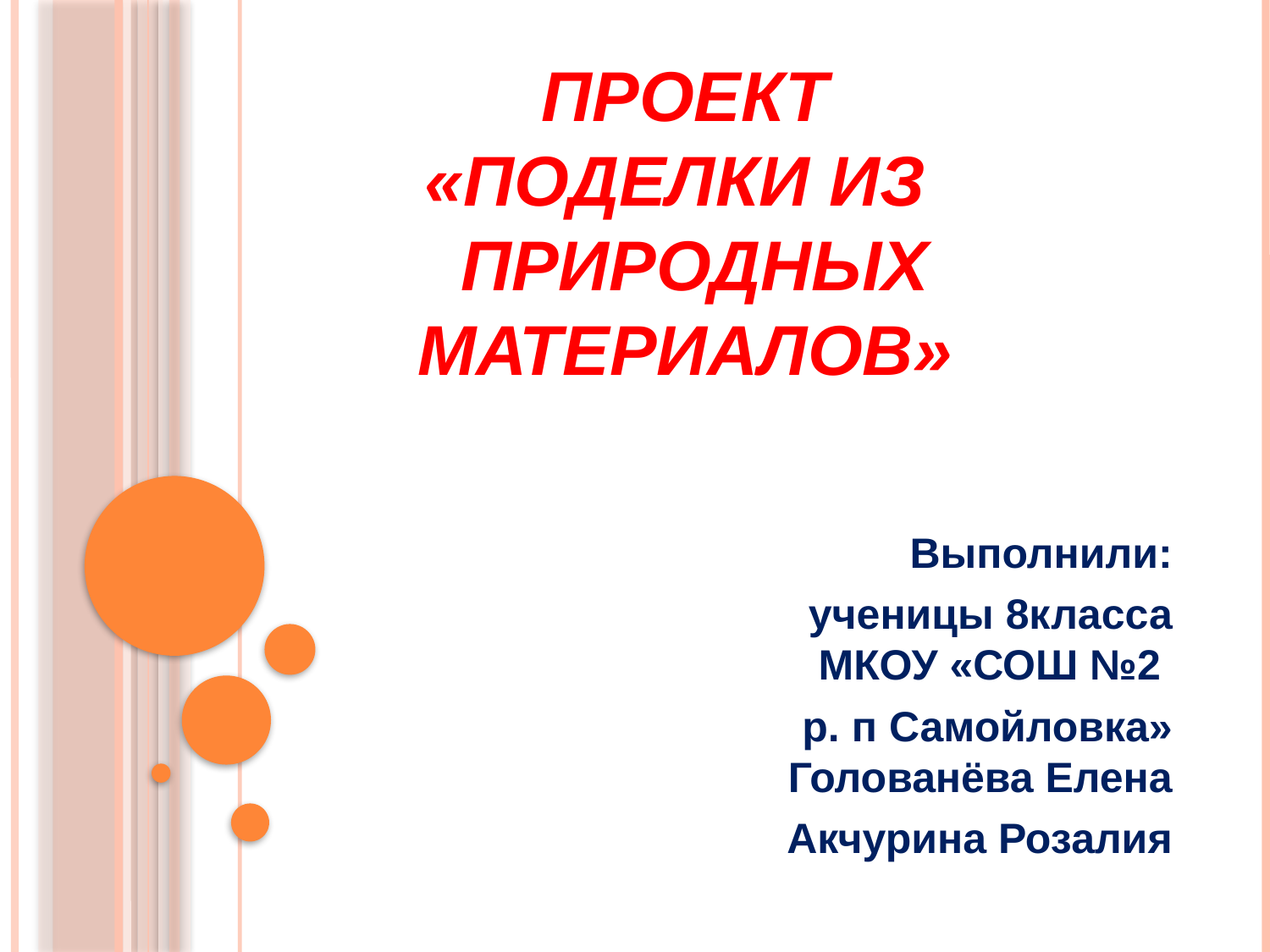

# Проект «Поделки из   природных материалов»
Выполнили:
ученицы 8класса
МКОУ «СОШ №2
р. п Самойловка»
Голованёва Елена
Акчурина Розалия